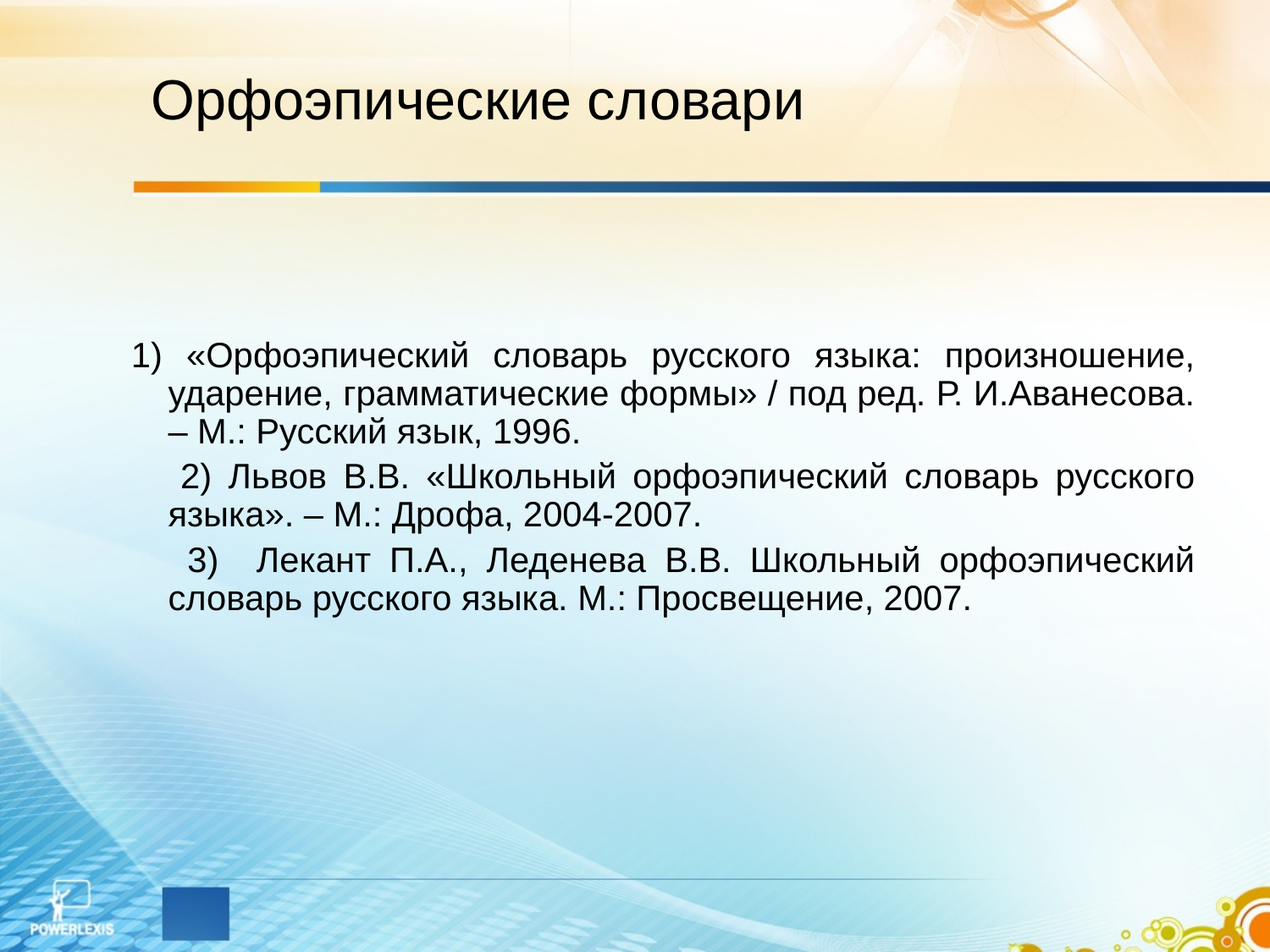

# Орфоэпические словари

1) «Орфоэпический словарь русского языка: произношение, ударение, грамматические формы» / под ред. Р. И.Аванесова. – М.: Русский язык, 1996.
   2) Львов В.В. «Школьный орфоэпический словарь русского языка». – М.: Дрофа, 2004-2007.
   3)  Лекант П.А., Леденева В.В. Школьный орфоэпический словарь русского языка. М.: Просвещение, 2007.